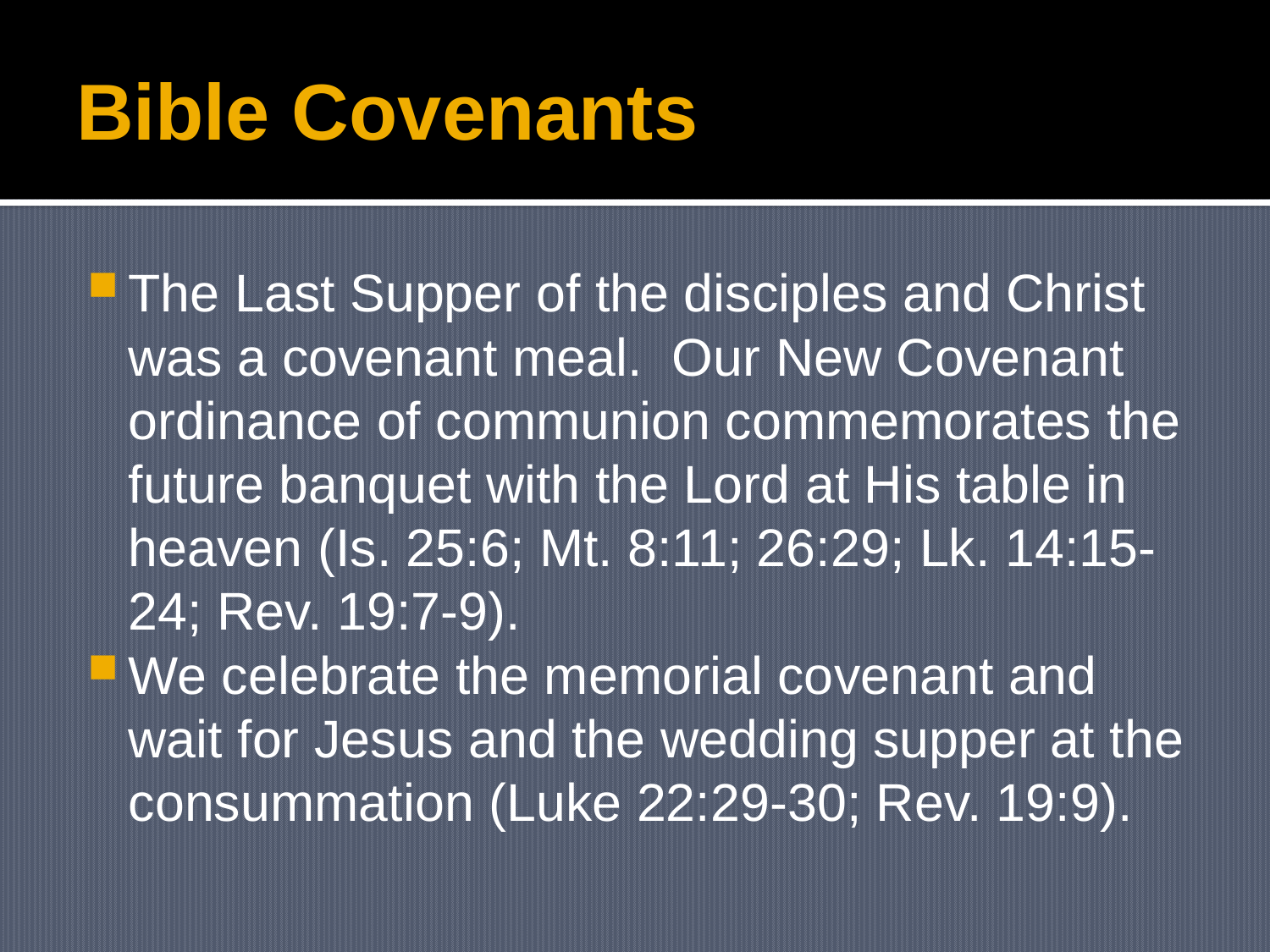

# Bible Covenants
The Last Supper of the disciples and Christ was a covenant meal.  Our New Covenant ordinance of communion commemorates the future banquet with the Lord at His table in heaven (Is. 25:6; Mt. 8:11; 26:29; Lk. 14:15-24; Rev. 19:7-9).
We celebrate the memorial covenant and wait for Jesus and the wedding supper at the consummation (Luke 22:29-30; Rev. 19:9).